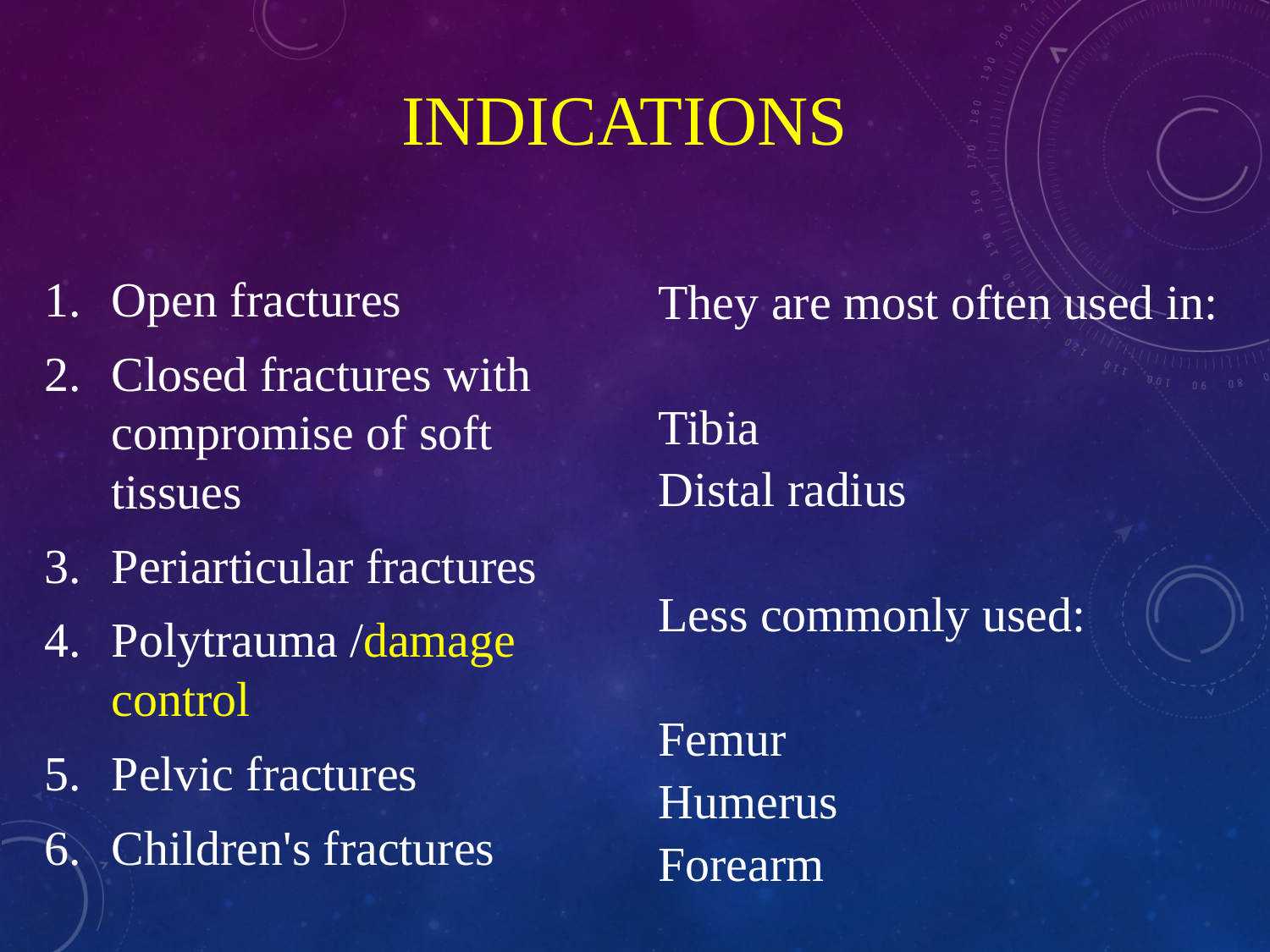

# Indications

They are most often used in:

Tibia
Distal radius

Less commonly used:

Femur
Humerus
Forearm

Open fractures
Closed fractures with compromise of soft tissues
Periarticular fractures
Polytrauma /damage control
Pelvic fractures
Children's fractures